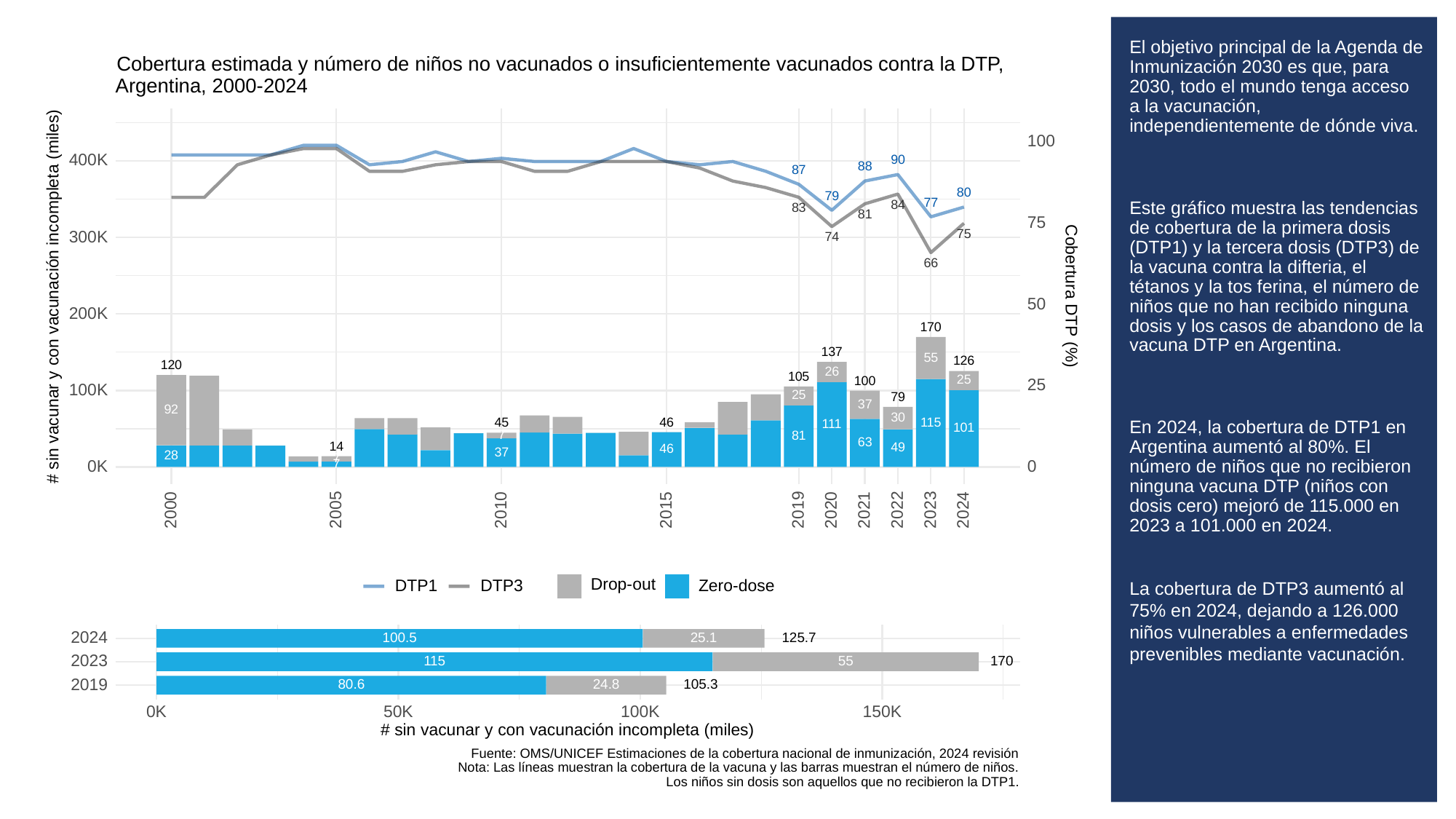

# El objetivo principal de la Agenda de Inmunización 2030 es que, para 2030, todo el mundo tenga acceso a la vacunación, independientemente de dónde viva.

Este gráfico muestra las tendencias de cobertura de la primera dosis (DTP1) y la tercera dosis (DTP3) de la vacuna contra la difteria, el tétanos y la tos ferina, el número de niños que no han recibido ninguna dosis y los casos de abandono de la vacuna DTP en Argentina.

En 2024, la cobertura de DTP1 en Argentina aumentó al 80%. El número de niños que no recibieron ninguna vacuna DTP (niños con dosis cero) mejoró de 115.000 en 2023 a 101.000 en 2024.

La cobertura de DTP3 aumentó al 75% en 2024, dejando a 126.000 niños vulnerables a enfermedades prevenibles mediante vacunación.

Cobertura estimada y número de niños no vacunados o insuficientemente vacunados contra la DTP,
Argentina, 2000-2024

100

400K
90

88
87
80
79
77

84
83
81
75
75
300K
74

66

# sin vacunar y con vacunación incompleta (miles)
Cobertura DTP (%)
50
200K

170

137

55
126
120

26

105

25

100

25

100K

25
79

37

92

30

46

115
45

111

101

7
81

63

14
49
46

37

28
7

7
0K
0

2023
2000
2005
2010
2015
2019
2020
2021
2022
2024

Drop-out
DTP3
Zero-dose
DTP1

2024
100.5
25.1
125.7

2023
115
170
55

2019
105.3
80.6
24.8

0K
50K
100K
150K
# sin vacunar y con vacunación incompleta (miles)
Fuente: OMS/UNICEF Estimaciones de la cobertura nacional de inmunización, 2024 revisión
Nota: Las líneas muestran la cobertura de la vacuna y las barras muestran el número de niños.
Los niños sin dosis son aquellos que no recibieron la DTP1.